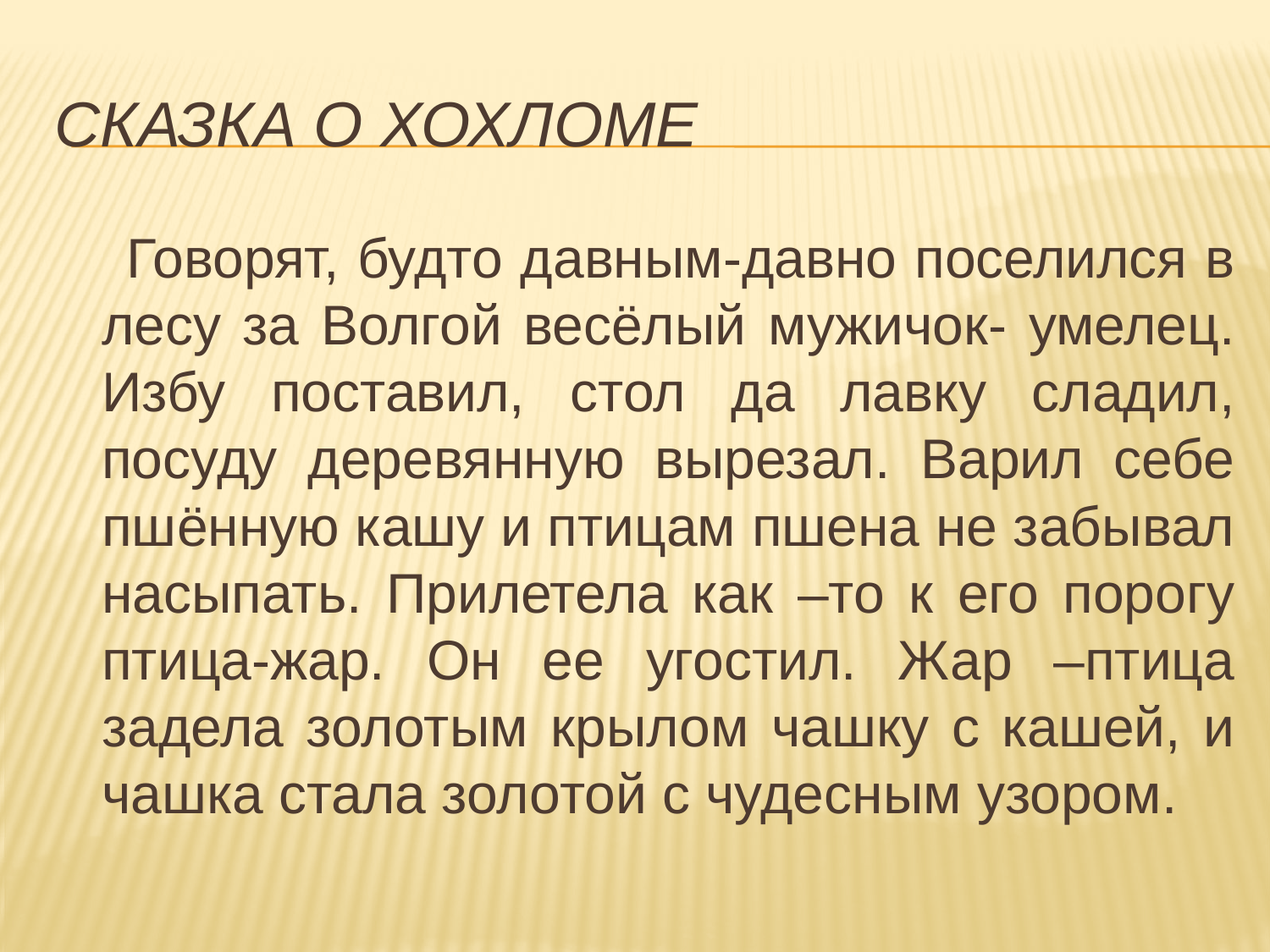

# Сказка о Хохломе
    Говорят, будто давным-давно поселился в лесу за Волгой весёлый мужичок- умелец. Избу поставил, стол да лавку сладил, посуду деревянную вырезал. Варил себе пшённую кашу и птицам пшена не забывал насыпать. Прилетела как –то к его порогу птица-жар. Он ее угостил. Жар –птица задела золотым крылом чашку с кашей, и чашка стала золотой с чудесным узором.